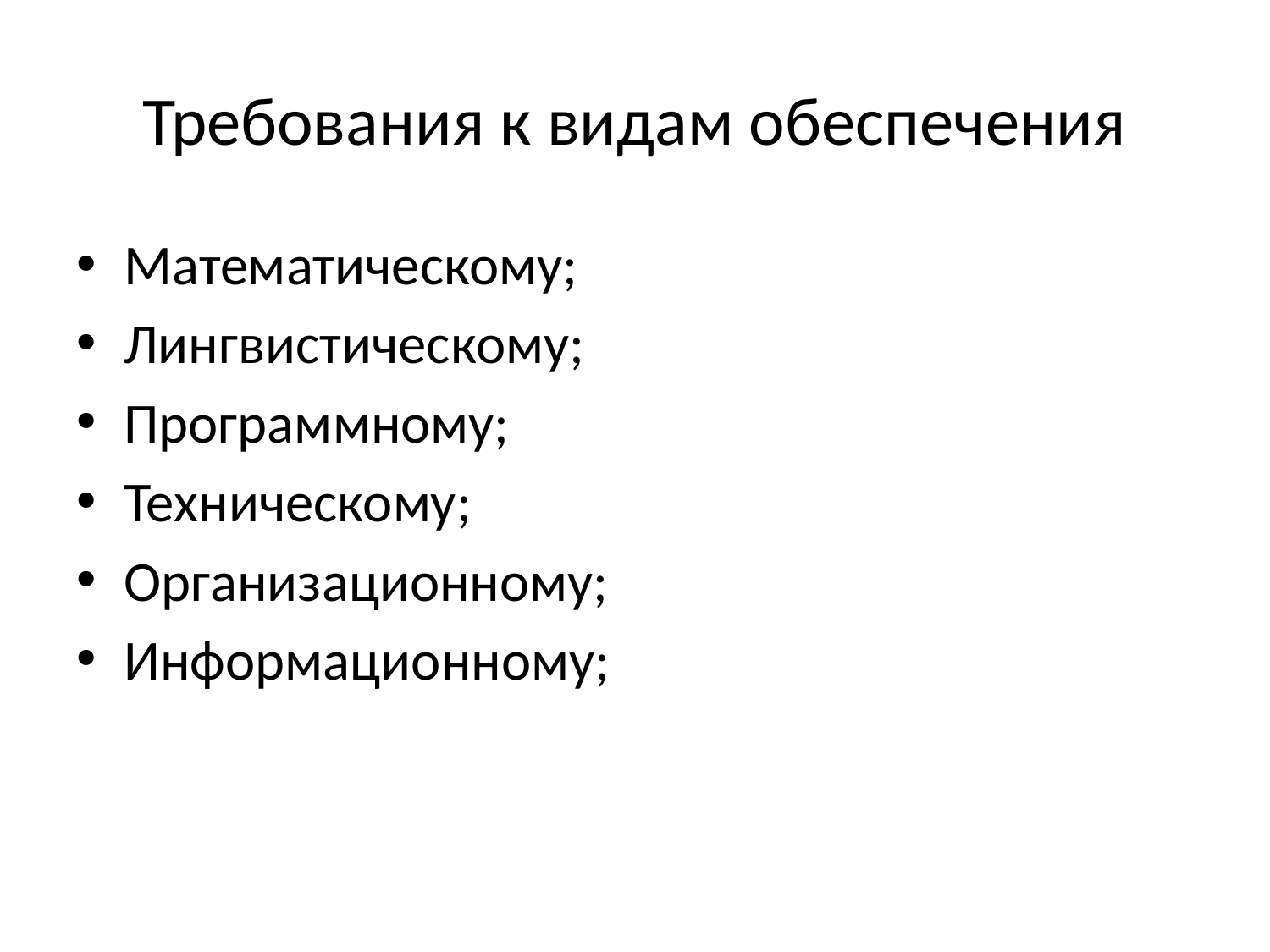

# Требования к видам обеспечения
Математическому;
Лингвистическому;
Программному;
Техническому;
Организационному;
Информационному;